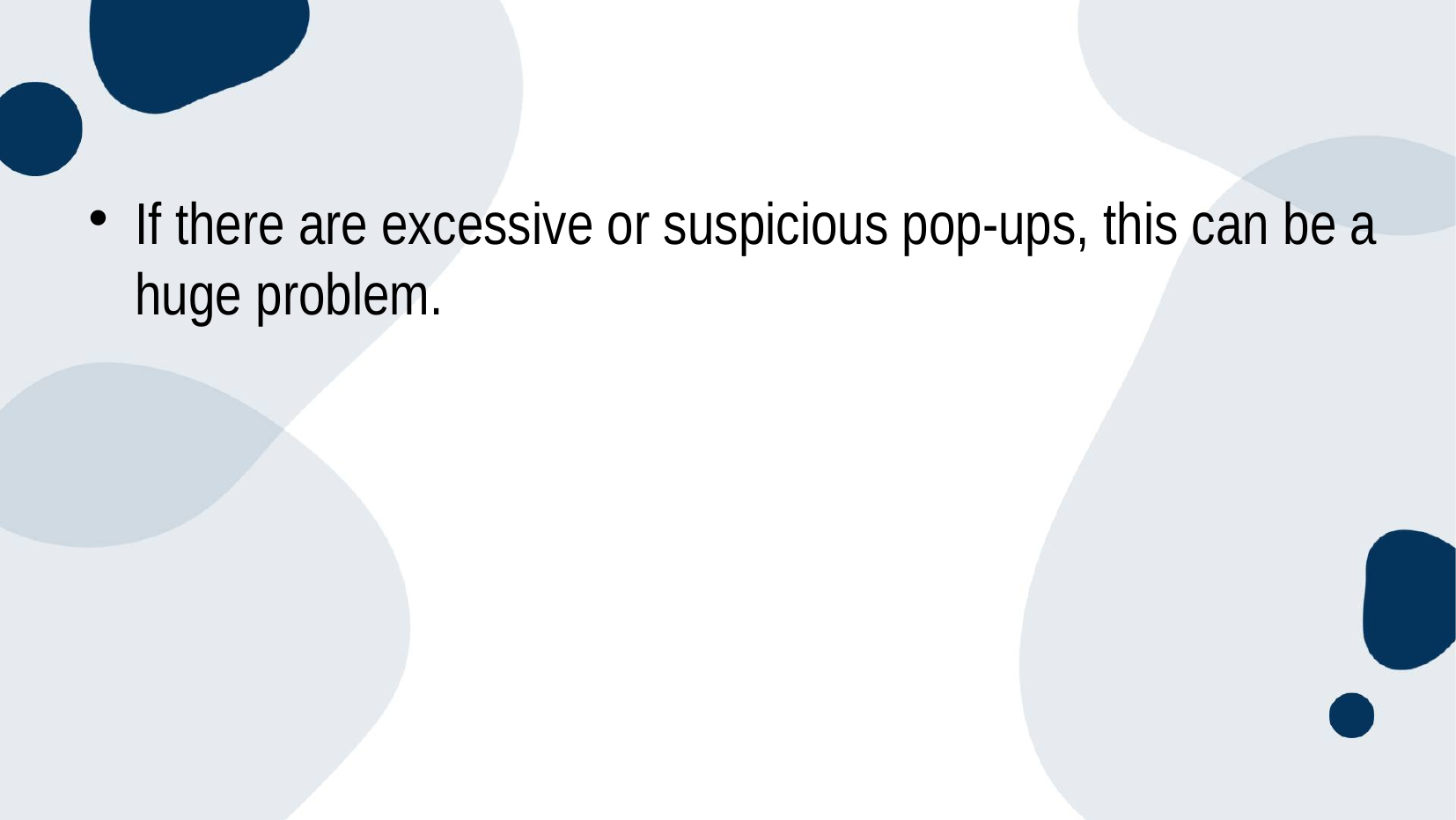

#
If there are excessive or suspicious pop-ups, this can be a huge problem.